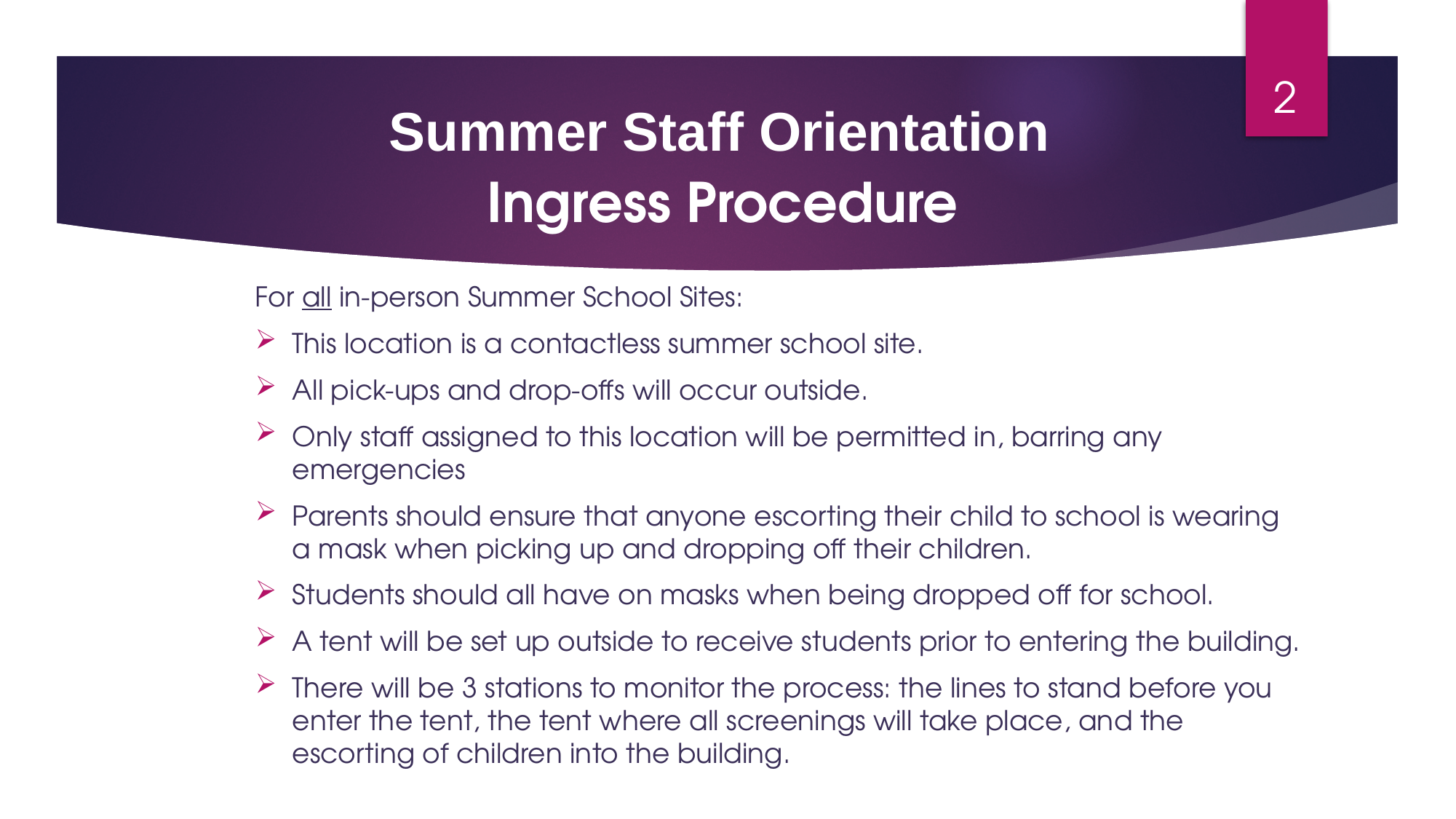

2
Summer Staff Orientation
# Ingress Procedure
For all in-person Summer School Sites:
This location is a contactless summer school site.
All pick-ups and drop-offs will occur outside.
Only staff assigned to this location will be permitted in, barring any emergencies
Parents should ensure that anyone escorting their child to school is wearing a mask when picking up and dropping off their children.
Students should all have on masks when being dropped off for school.
A tent will be set up outside to receive students prior to entering the building.
There will be 3 stations to monitor the process: the lines to stand before you enter the tent, the tent where all screenings will take place, and the escorting of children into the building.